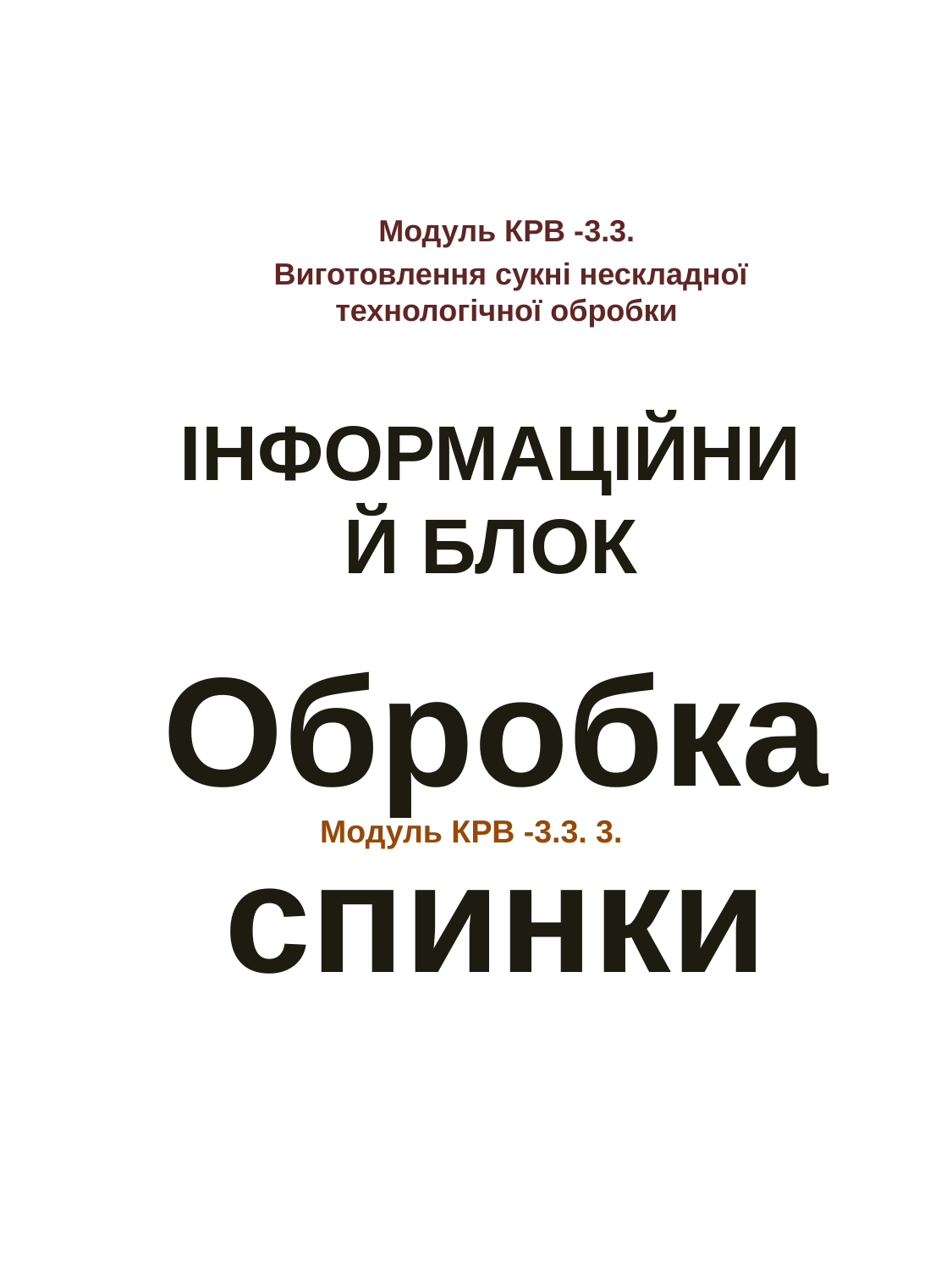

Модуль КРВ -3.3.
Виготовлення сукні нескладної технологічної обробки
# Інформаційний блок
Обробка спинки
Модуль КРВ -3.3. 3.